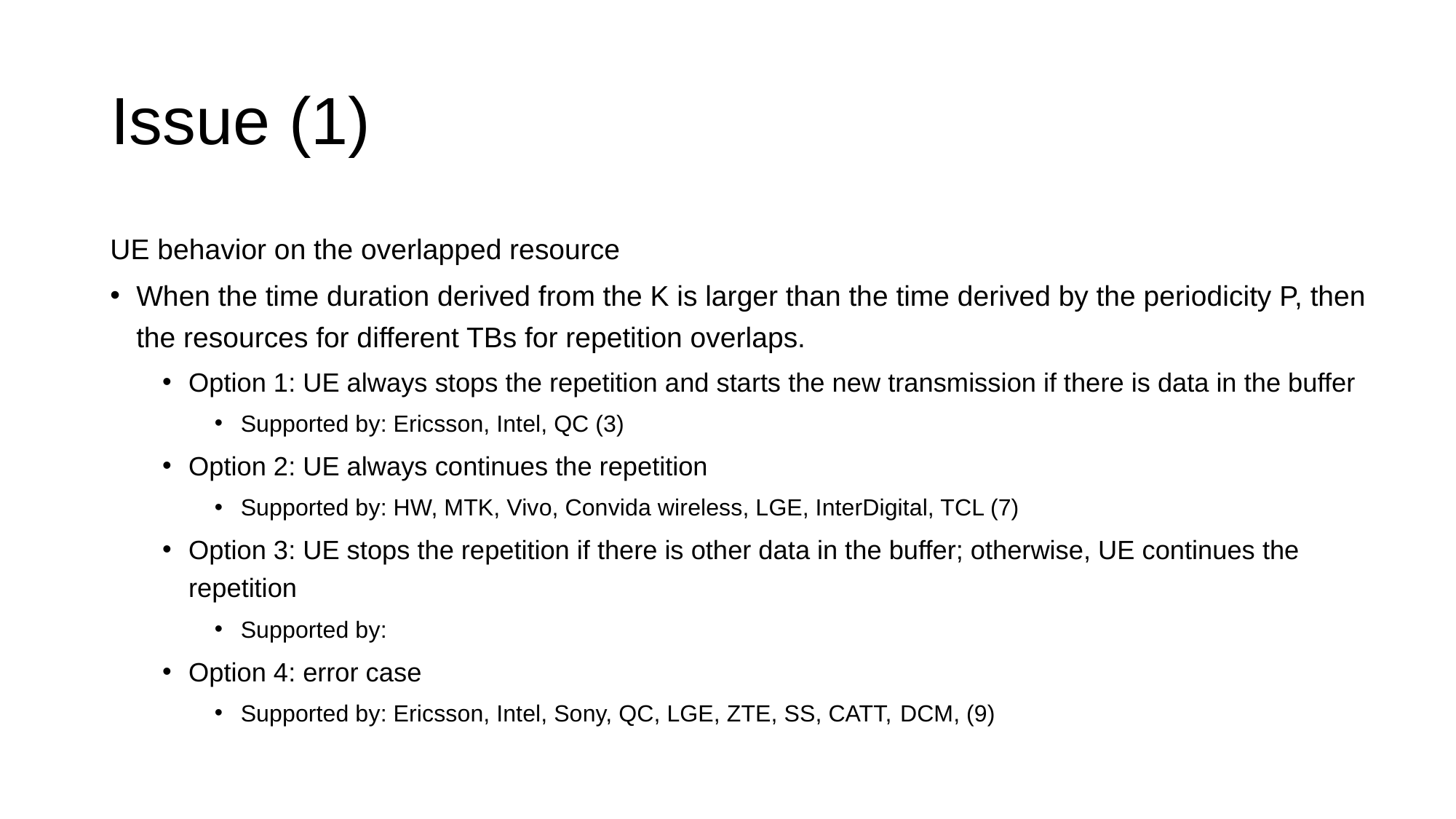

# Issue (1)
UE behavior on the overlapped resource
When the time duration derived from the K is larger than the time derived by the periodicity P, then the resources for different TBs for repetition overlaps.
Option 1: UE always stops the repetition and starts the new transmission if there is data in the buffer
Supported by: Ericsson, Intel, QC (3)
Option 2: UE always continues the repetition
Supported by: HW, MTK, Vivo, Convida wireless, LGE, InterDigital, TCL (7)
Option 3: UE stops the repetition if there is other data in the buffer; otherwise, UE continues the repetition
Supported by:
Option 4: error case
Supported by: Ericsson, Intel, Sony, QC, LGE, ZTE, SS, CATT, DCM, (9)